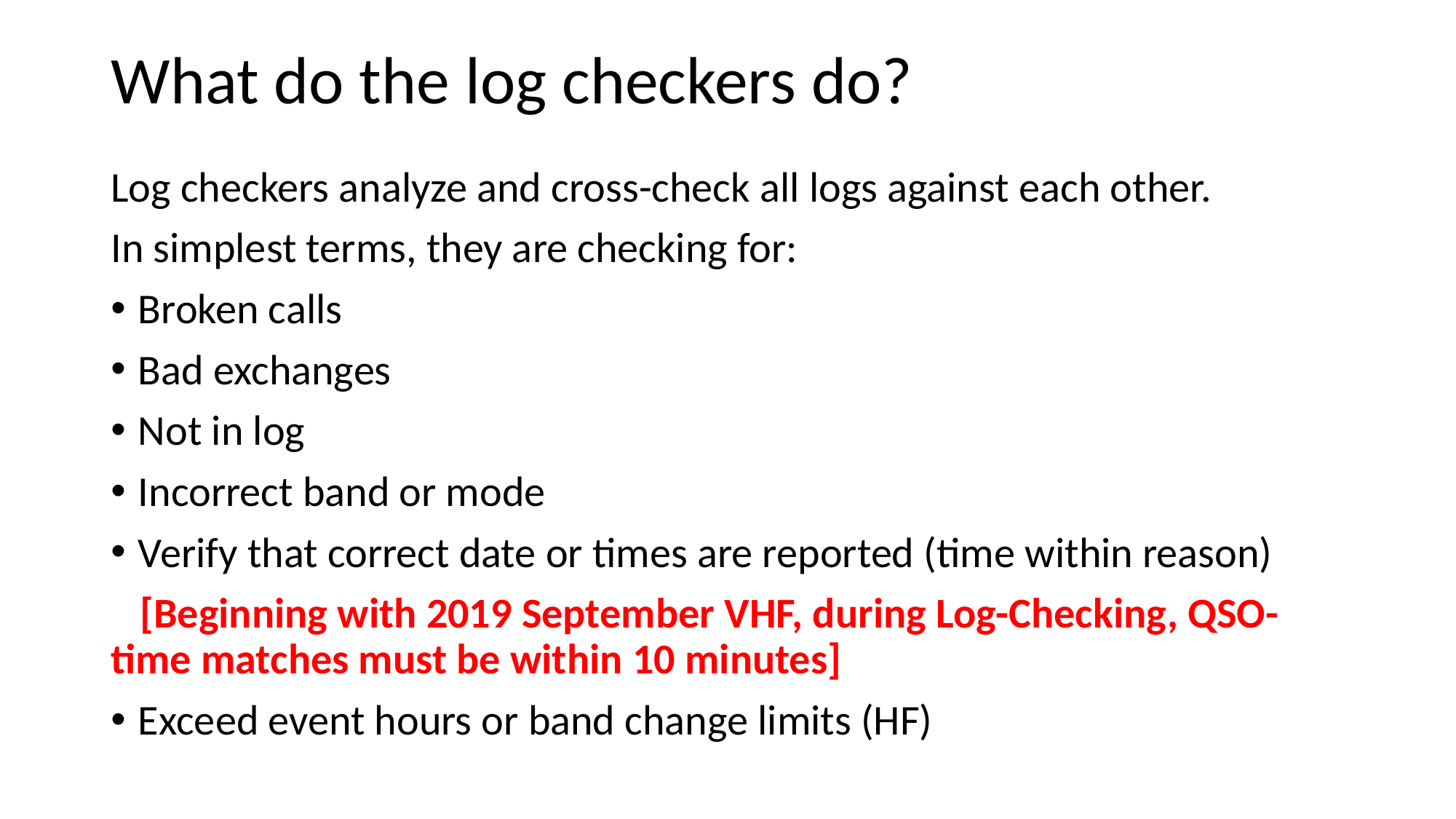

# What do the log checkers do?
Log checkers analyze and cross-check all logs against each other.
In simplest terms, they are checking for:
Broken calls
Bad exchanges
Not in log
Incorrect band or mode
Verify that correct date or times are reported (time within reason)
   [Beginning with 2019 September VHF, during Log-Checking, QSO-time matches must be within 10 minutes]
Exceed event hours or band change limits (HF)